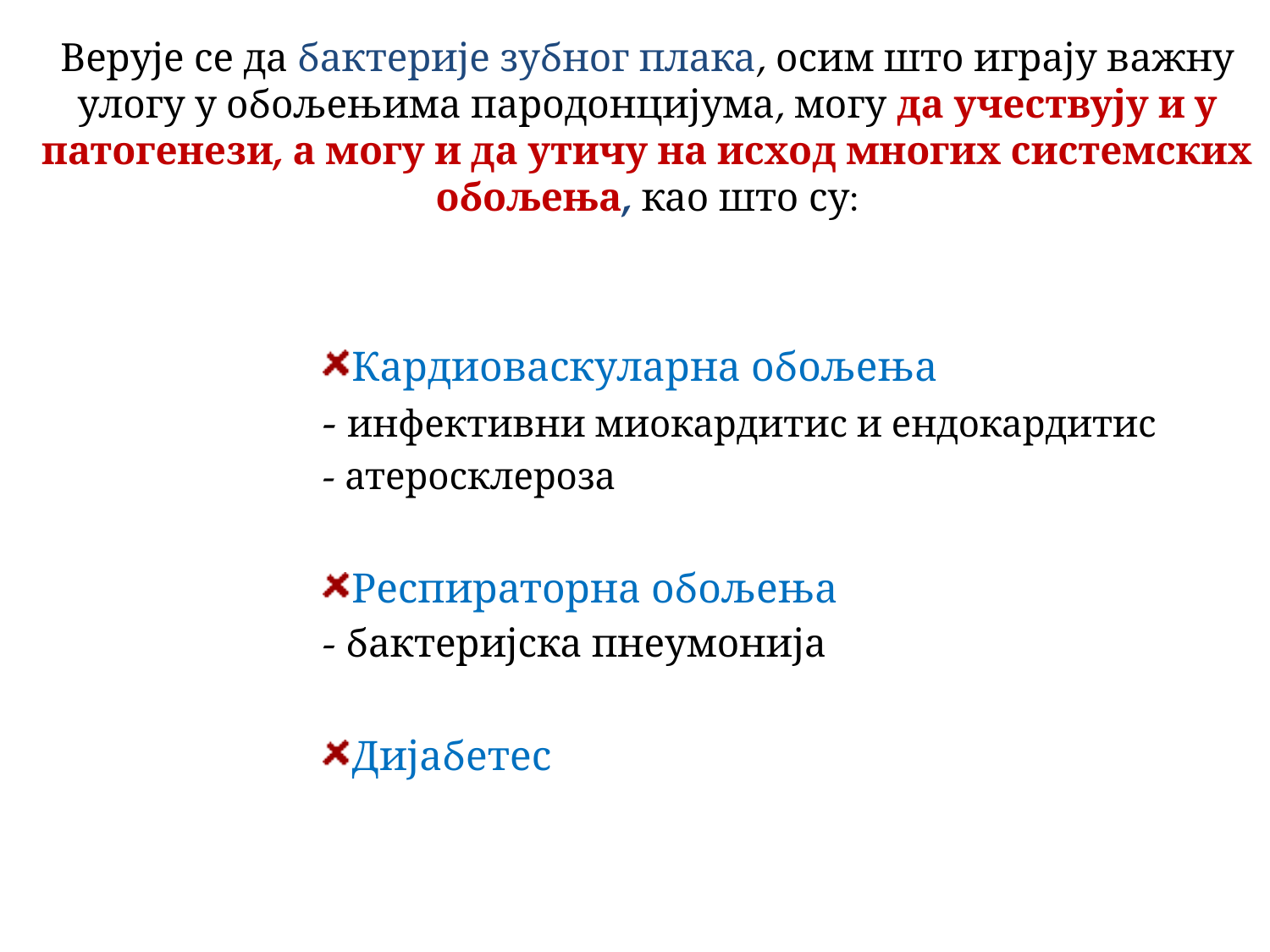

Верује се да бактерије зубног плака, осим што играју важну улогу у обољењима пародонцијума, могу да учествују и у патогенези, а могу и да утичу на исход многих системских обољења, као што су:

Кардиоваскуларна обољења
- инфективни миокардитис и ендокардитис
- атеросклероза

Респираторна обољења
- бактеријска пнеумонија

Дијабетес